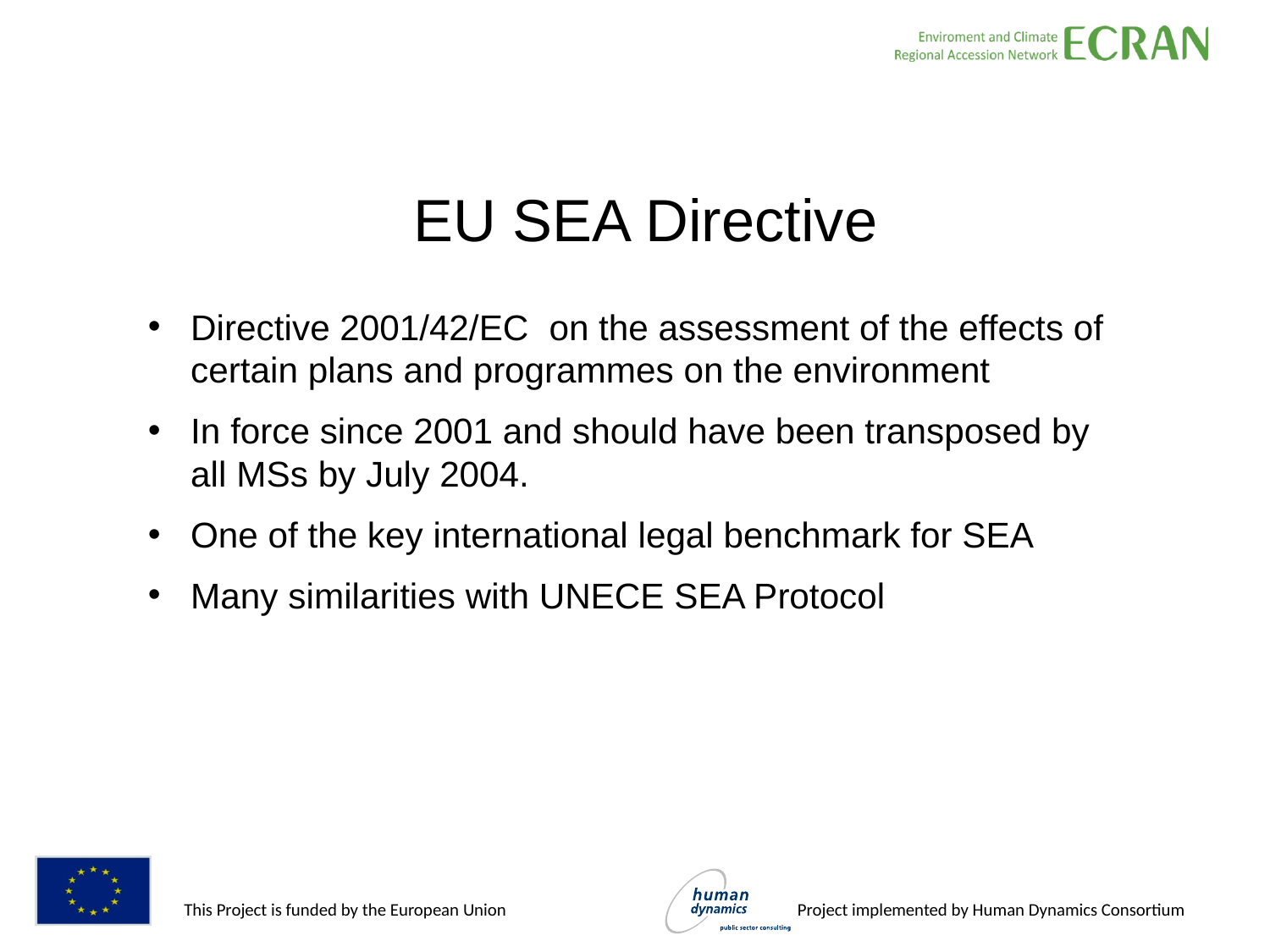

EU SEA Directive
Directive 2001/42/EC  on the assessment of the effects of certain plans and programmes on the environment
In force since 2001 and should have been transposed by all MSs by July 2004.
One of the key international legal benchmark for SEA
Many similarities with UNECE SEA Protocol